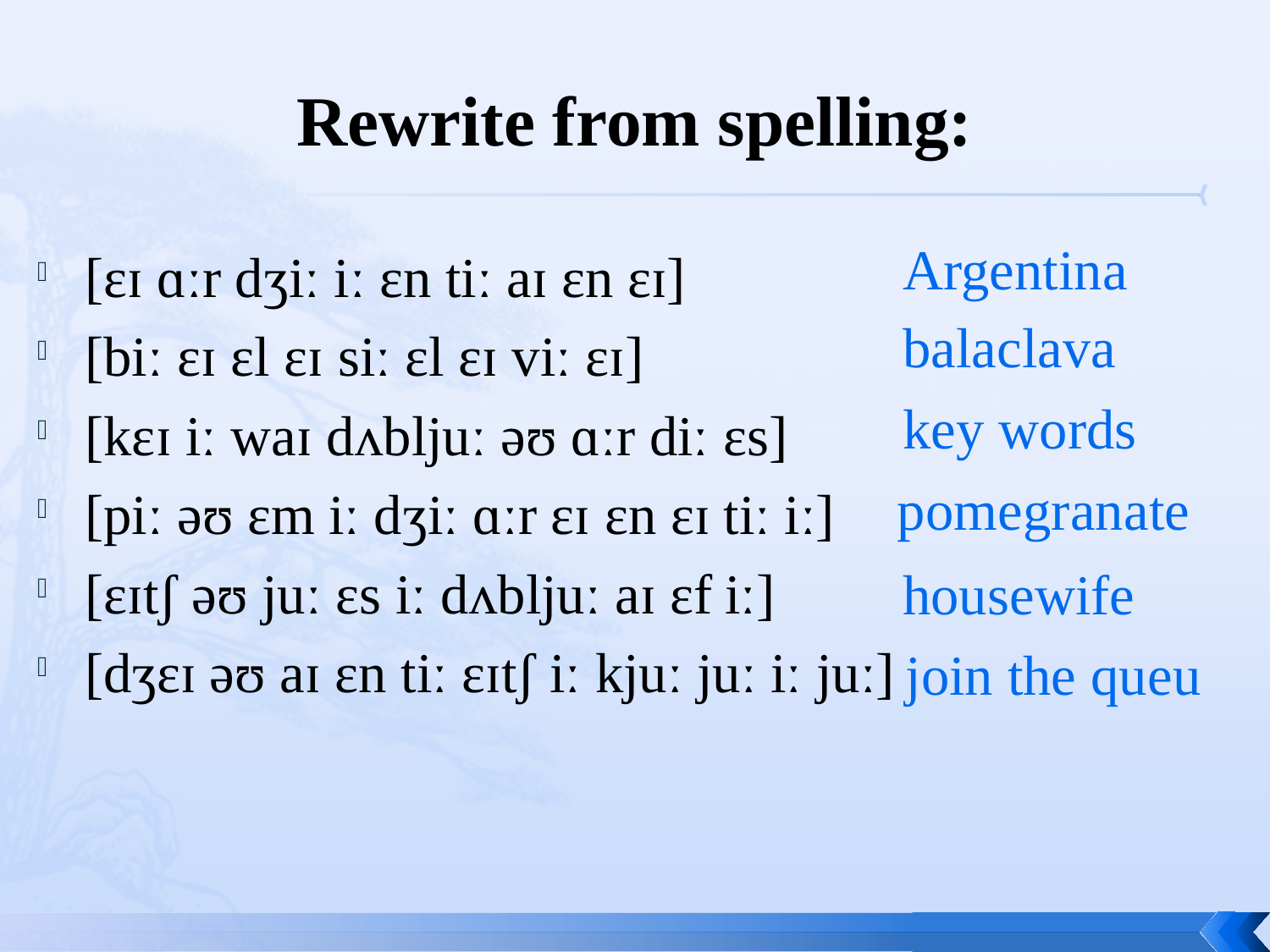

# Rewrite from spelling:
Argentina
[ɛɪ ɑːr dʒiː iː ɛn tiː aɪ ɛn ɛɪ]
[biː ɛɪ ɛl ɛɪ siː ɛl ɛɪ viː ɛɪ]
[kɛɪ iː waɪ dʌbljuː əʊ ɑːr diː ɛs]
[piː əʊ ɛm iː dʒiː ɑːr ɛɪ ɛn ɛɪ tiː iː]
[ɛɪtʃ əʊ juː ɛs iː dʌbljuː aɪ ɛf iː]
[dʒɛɪ əʊ aɪ ɛn tiː ɛɪtʃ iː kjuː juː iː juː]

balaclava
key words
pomegranate
housewife
join the queu